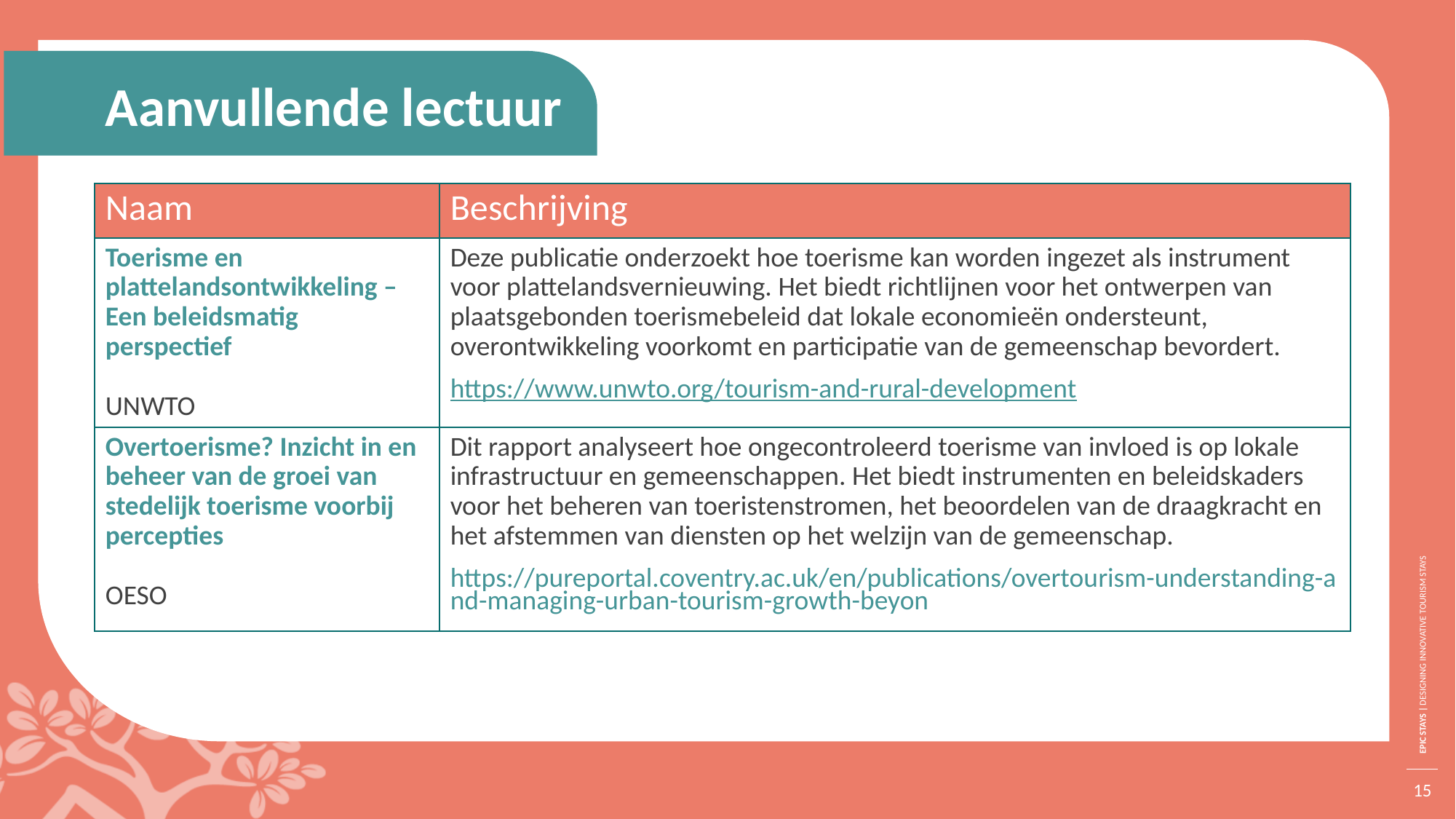

Aanvullende lectuur
| Naam | Beschrijving |
| --- | --- |
| Toerisme en plattelandsontwikkeling – Een beleidsmatig perspectief UNWTO | Deze publicatie onderzoekt hoe toerisme kan worden ingezet als instrument voor plattelandsvernieuwing. Het biedt richtlijnen voor het ontwerpen van plaatsgebonden toerismebeleid dat lokale economieën ondersteunt, overontwikkeling voorkomt en participatie van de gemeenschap bevordert. https://www.unwto.org/tourism-and-rural-development |
| Overtoerisme? Inzicht in en beheer van de groei van stedelijk toerisme voorbij percepties OESO | Dit rapport analyseert hoe ongecontroleerd toerisme van invloed is op lokale infrastructuur en gemeenschappen. Het biedt instrumenten en beleidskaders voor het beheren van toeristenstromen, het beoordelen van de draagkracht en het afstemmen van diensten op het welzijn van de gemeenschap. https://pureportal.coventry.ac.uk/en/publications/overtourism-understanding-and-managing-urban-tourism-growth-beyon |
15